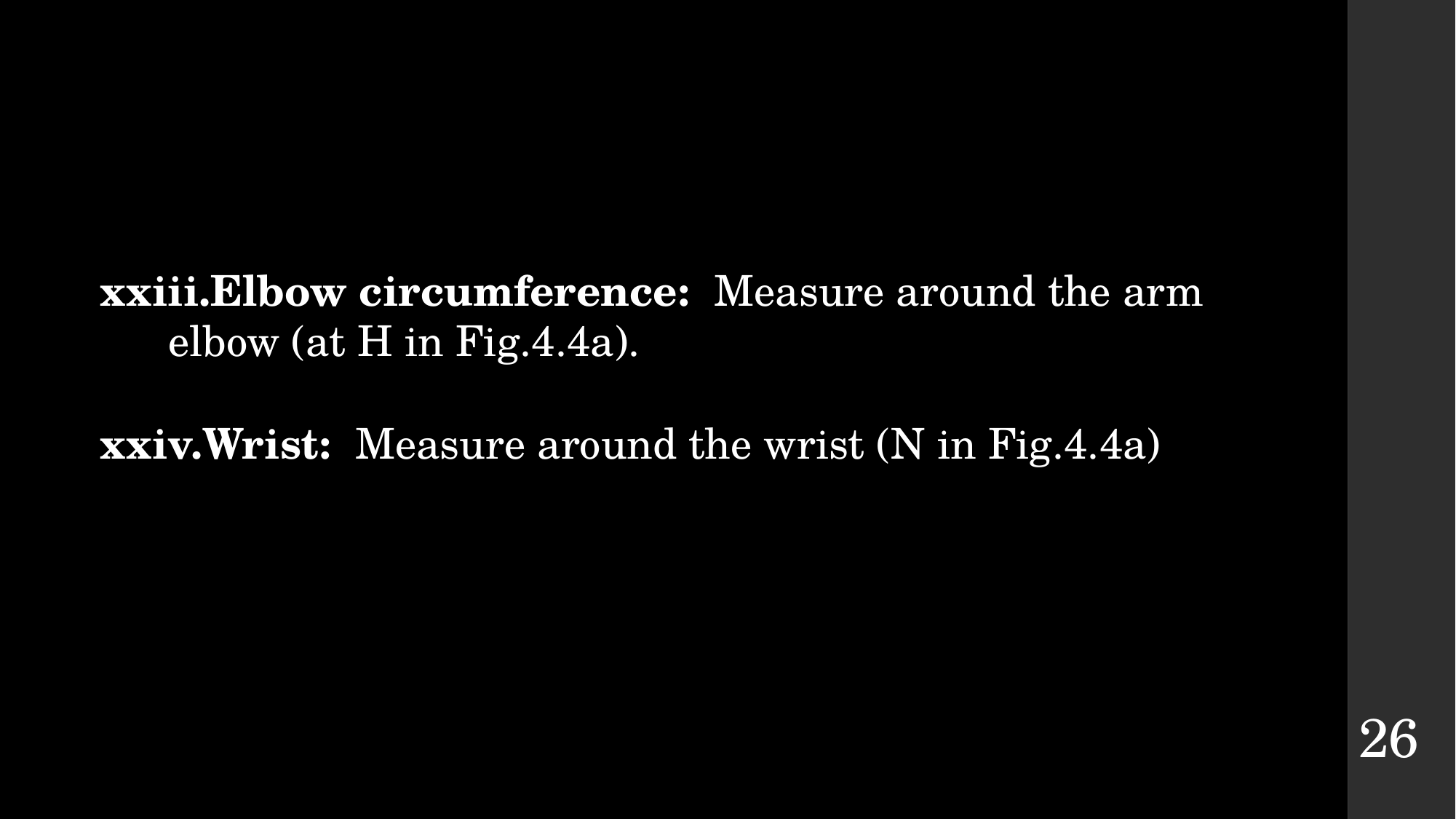

Elbow circumference:  Measure around the arm elbow (at H in Fig.4.4a).

Wrist:  Measure around the wrist (N in Fig.4.4a)
26